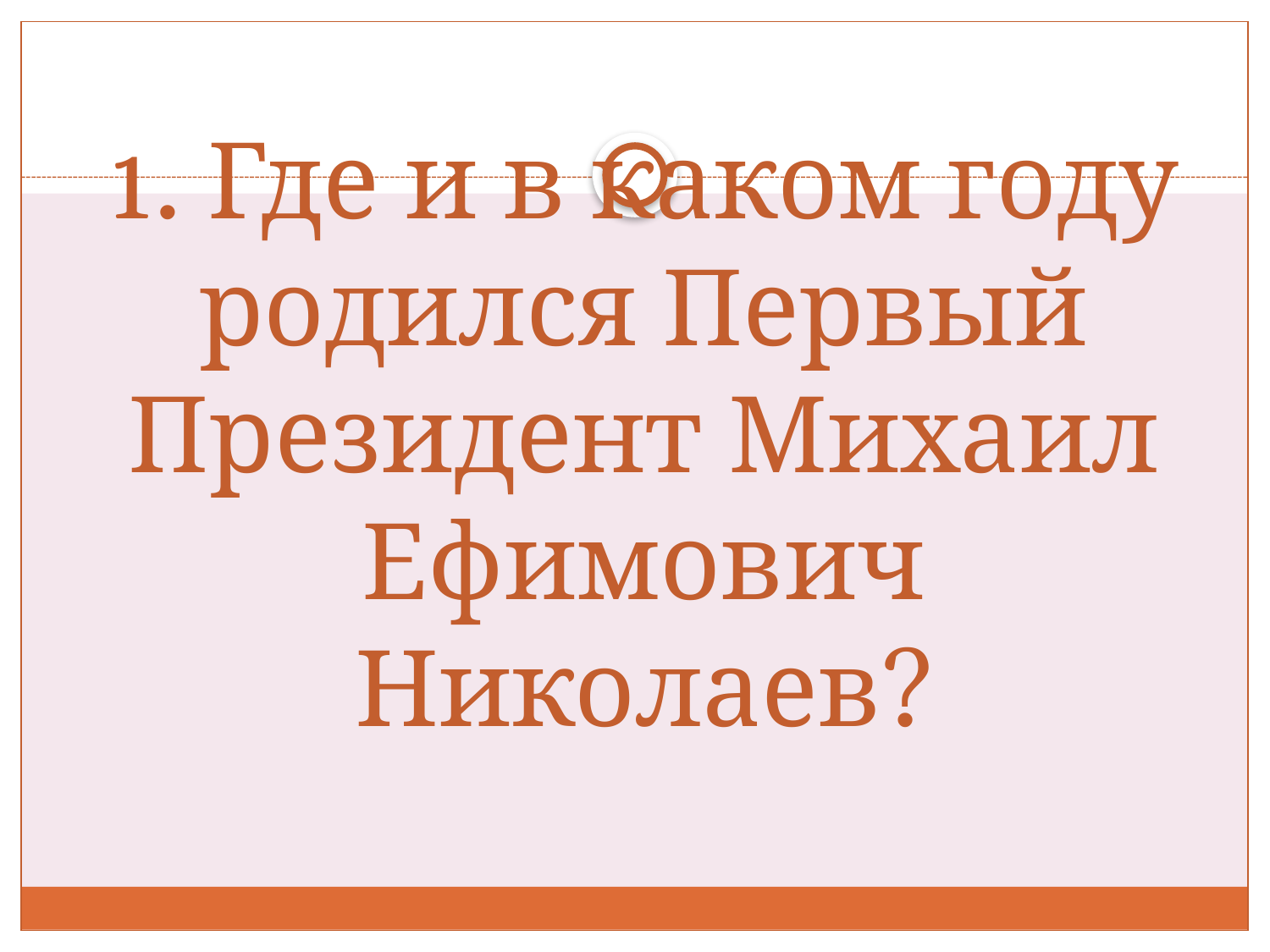

# 1. Где и в каком году родился Первый Президент Михаил Ефимович Николаев?